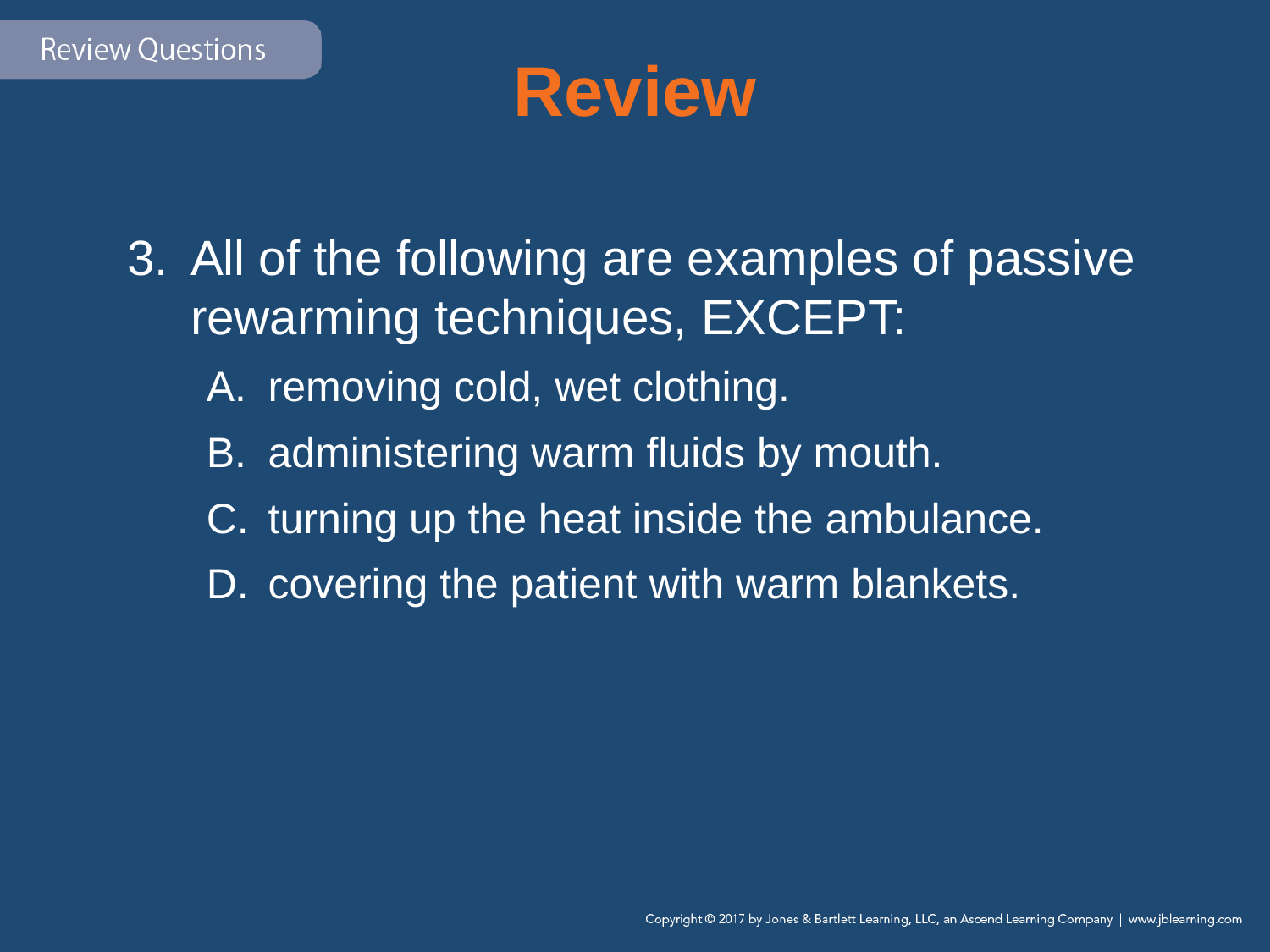

# Review
All of the following are examples of passive rewarming techniques, EXCEPT:
removing cold, wet clothing.
administering warm fluids by mouth.
turning up the heat inside the ambulance.
covering the patient with warm blankets.